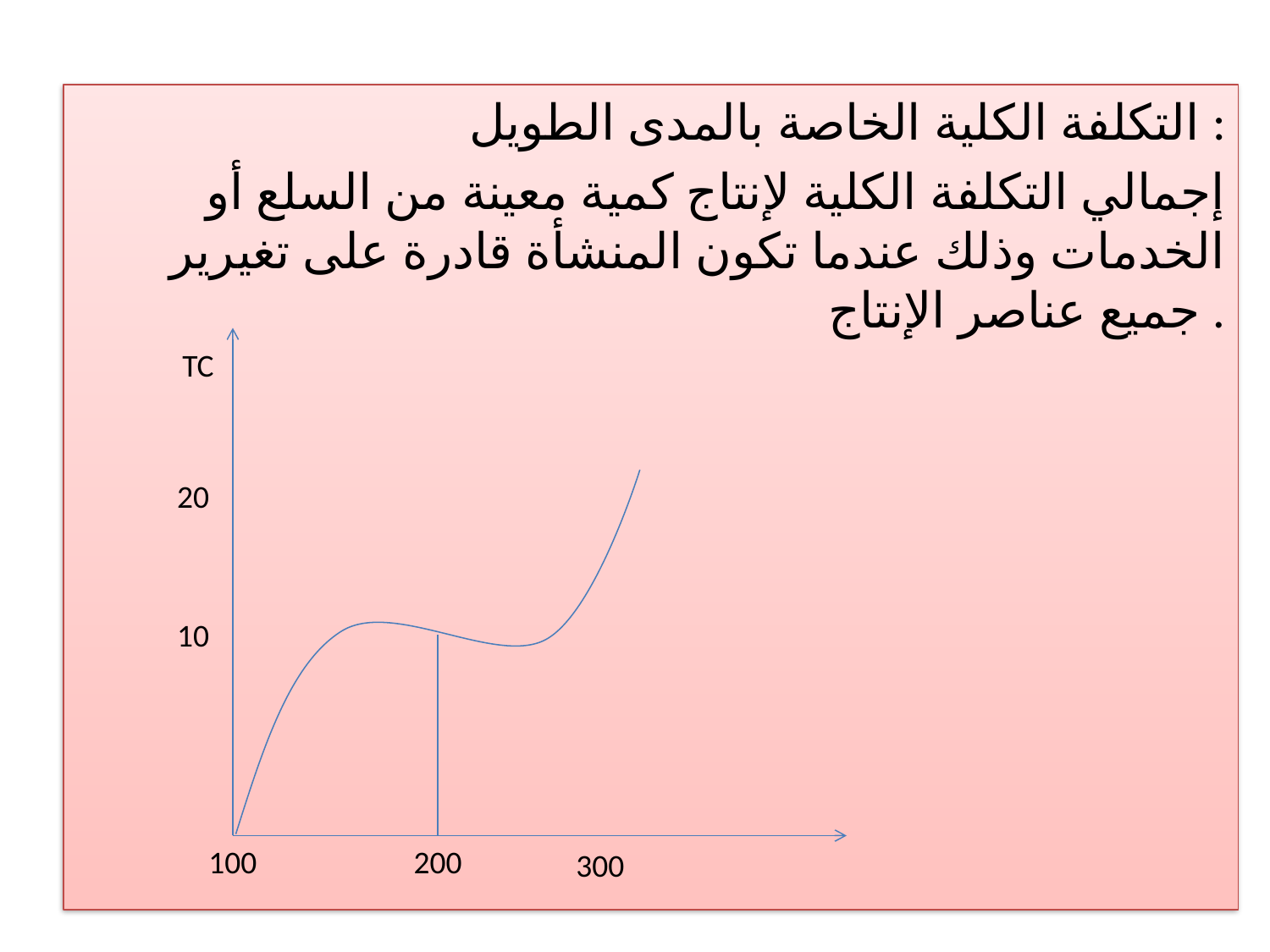

التكلفة الكلية الخاصة بالمدى الطويل :
إجمالي التكلفة الكلية لإنتاج كمية معينة من السلع أو الخدمات وذلك عندما تكون المنشأة قادرة على تغيرير جميع عناصر الإنتاج .

TC
20

10
100
200
300